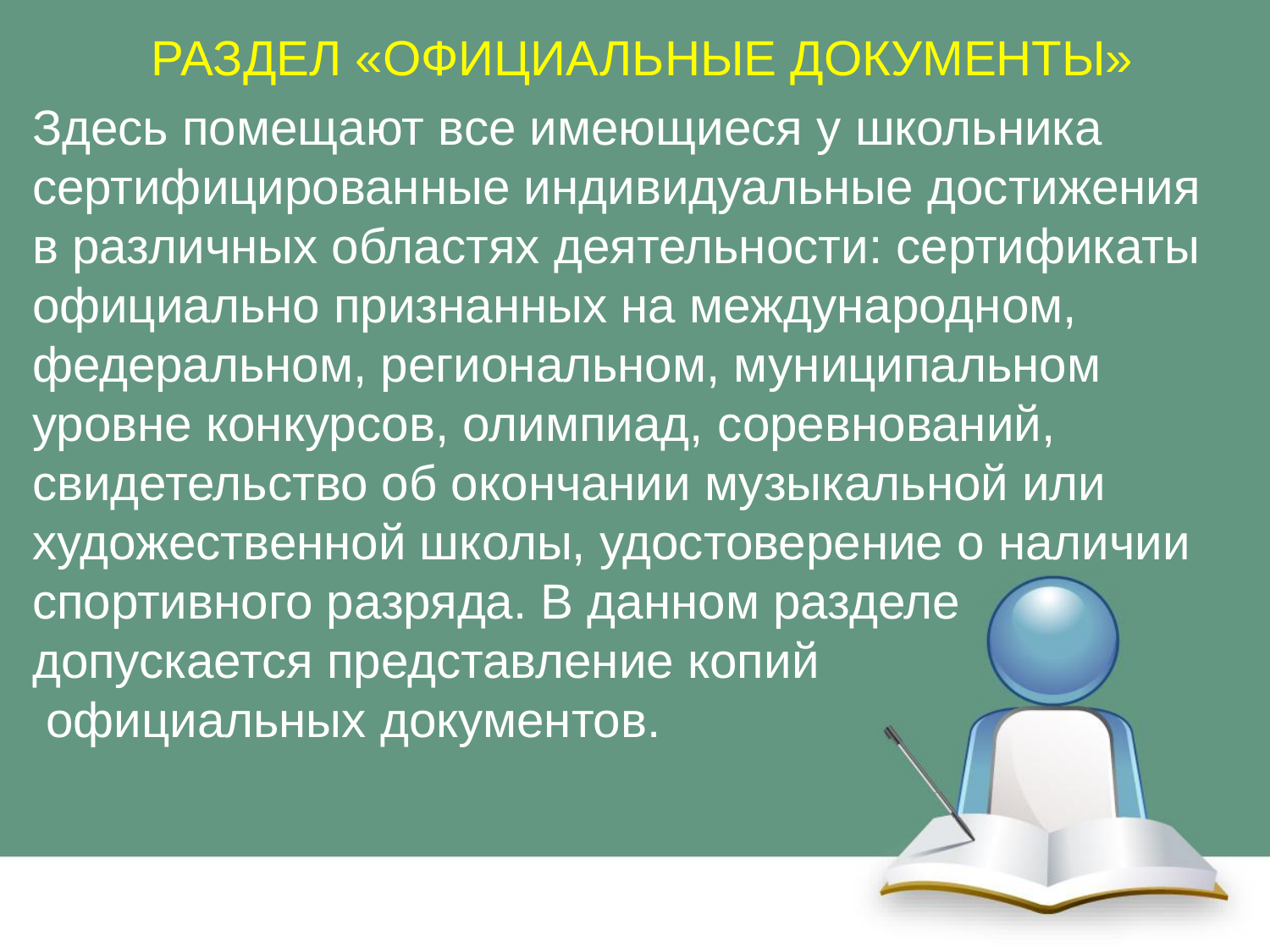

РАЗДЕЛ «ОФИЦИАЛЬНЫЕ ДОКУМЕНТЫ»
Здесь помещают все имеющиеся у школьника сертифицированные индивидуальные достижения в различных областях деятельности: сертификаты официально признанных на международном, федеральном, региональном, муниципальном уровне конкурсов, олимпиад, соревнований, свидетельство об окончании музыкальной или художественной школы, удостоверение о наличии спортивного разряда. В данном разделе допускается представление копий
 официальных документов.